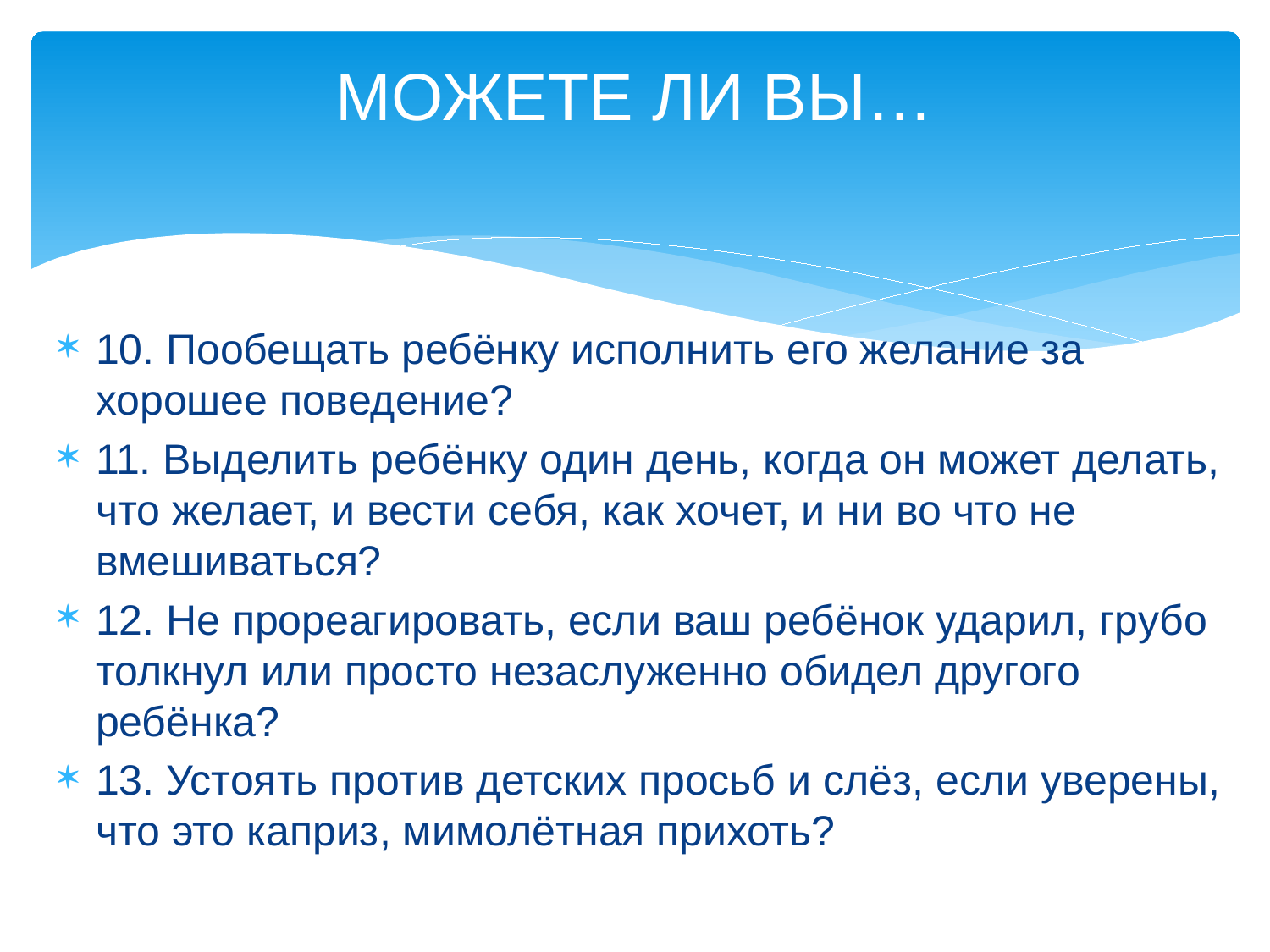

# МОЖЕТЕ ЛИ ВЫ…

10. Пообещать ребёнку исполнить его желание за хорошее поведение?
11. Выделить ребёнку один день, когда он может делать, что желает, и вести себя, как хочет, и ни во что не вмешиваться?
12. Не прореагировать, если ваш ребёнок ударил, грубо толкнул или просто незаслуженно обидел другого ребёнка?
13. Устоять против детских просьб и слёз, если уверены, что это каприз, мимолётная прихоть?